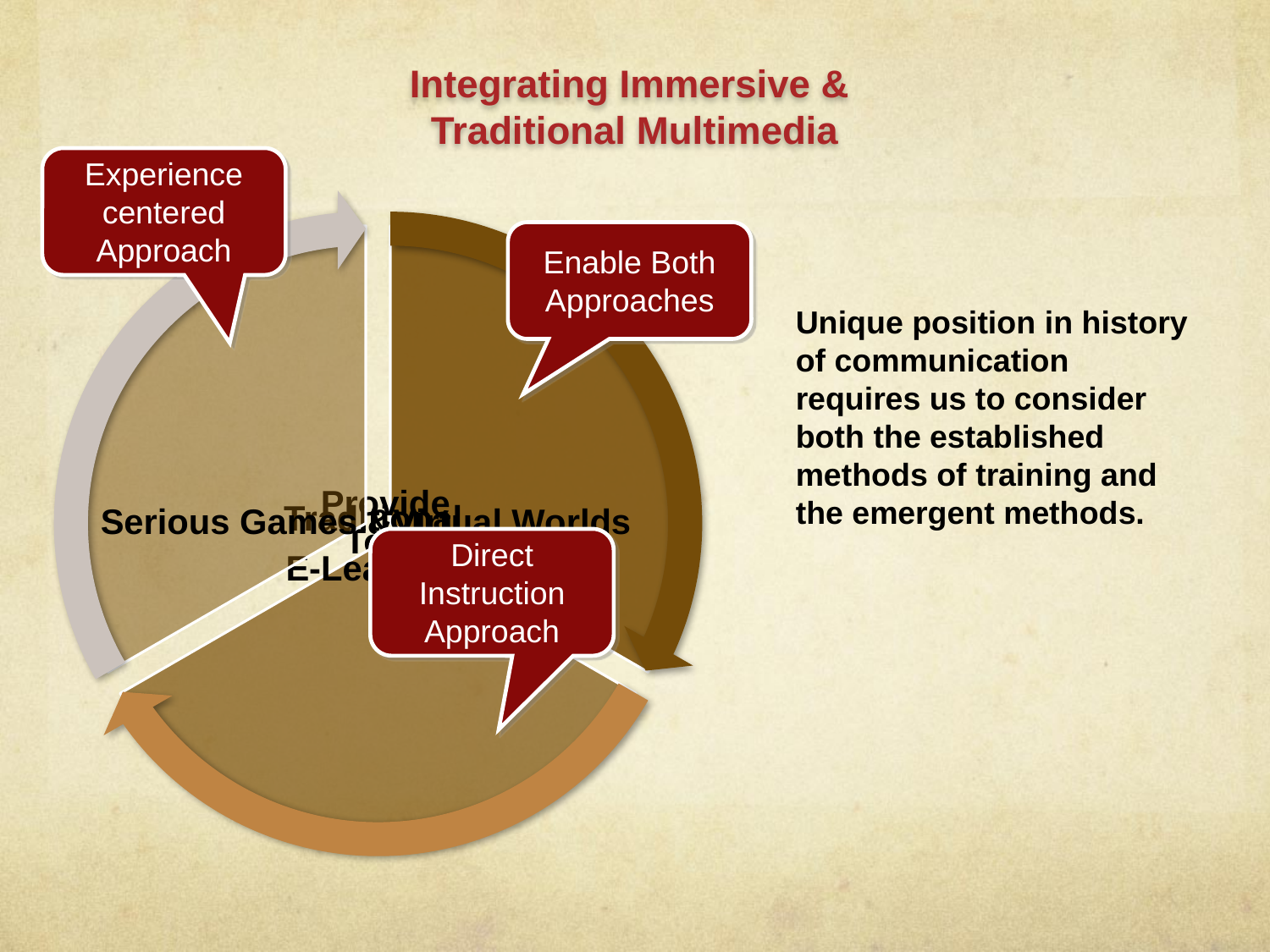

# Integrating Immersive & Traditional Multimedia
Experience centered Approach
Provide
Tools
Traditional
E-Learning
Serious Games &Virtual Worlds
Enable Both
Approaches
Unique position in history of communication requires us to consider both the established methods of training and the emergent methods.
Direct Instruction
Approach